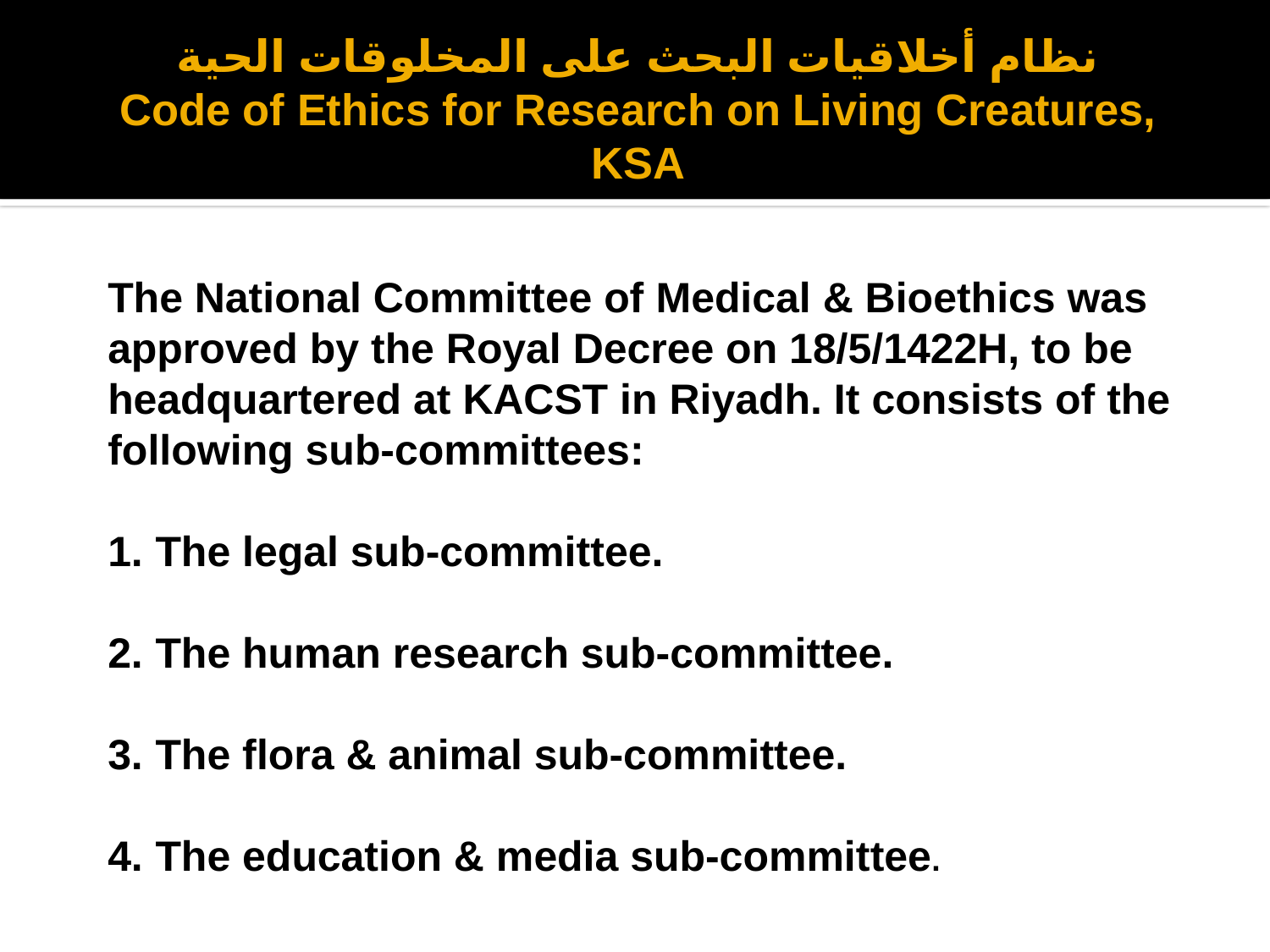

# نظام أخلاقيات البحث على المخلوقات الحية Code of Ethics for Research on Living Creatures, KSA
The National Committee of Medical & Bioethics was approved by the Royal Decree on 18/5/1422H, to be headquartered at KACST in Riyadh. It consists of the following sub-committees:
The legal sub-committee.
The human research sub-committee.
The flora & animal sub-committee.
The education & media sub-committee.